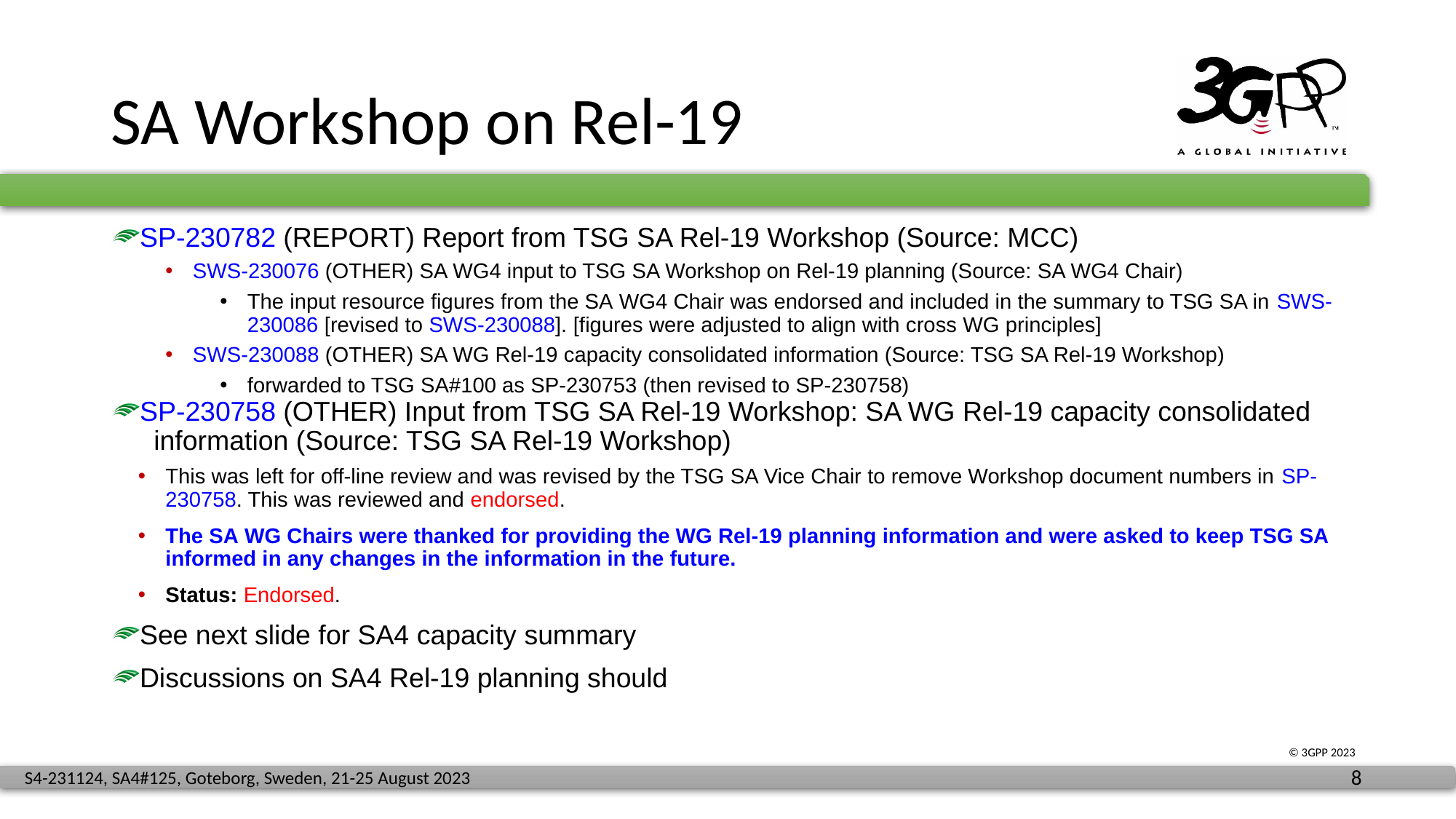

# SA Workshop on Rel-19
SP-230782 (REPORT) Report from TSG SA Rel-19 Workshop (Source: MCC)
SWS-230076 (OTHER) SA WG4 input to TSG SA Workshop on Rel-19 planning (Source: SA WG4 Chair)
The input resource figures from the SA WG4 Chair was endorsed and included in the summary to TSG SA in SWS-230086 [revised to SWS-230088]. [figures were adjusted to align with cross WG principles]
SWS-230088 (OTHER) SA WG Rel-19 capacity consolidated information (Source: TSG SA Rel-19 Workshop)
forwarded to TSG SA#100 as SP-230753 (then revised to SP-230758)
SP-230758 (OTHER) Input from TSG SA Rel-19 Workshop: SA WG Rel-19 capacity consolidated 	information (Source: TSG SA Rel-19 Workshop)
This was left for off-line review and was revised by the TSG SA Vice Chair to remove Workshop document numbers in SP-230758. This was reviewed and endorsed.
The SA WG Chairs were thanked for providing the WG Rel-19 planning information and were asked to keep TSG SA informed in any changes in the information in the future.
Status: Endorsed.
See next slide for SA4 capacity summary
Discussions on SA4 Rel-19 planning should